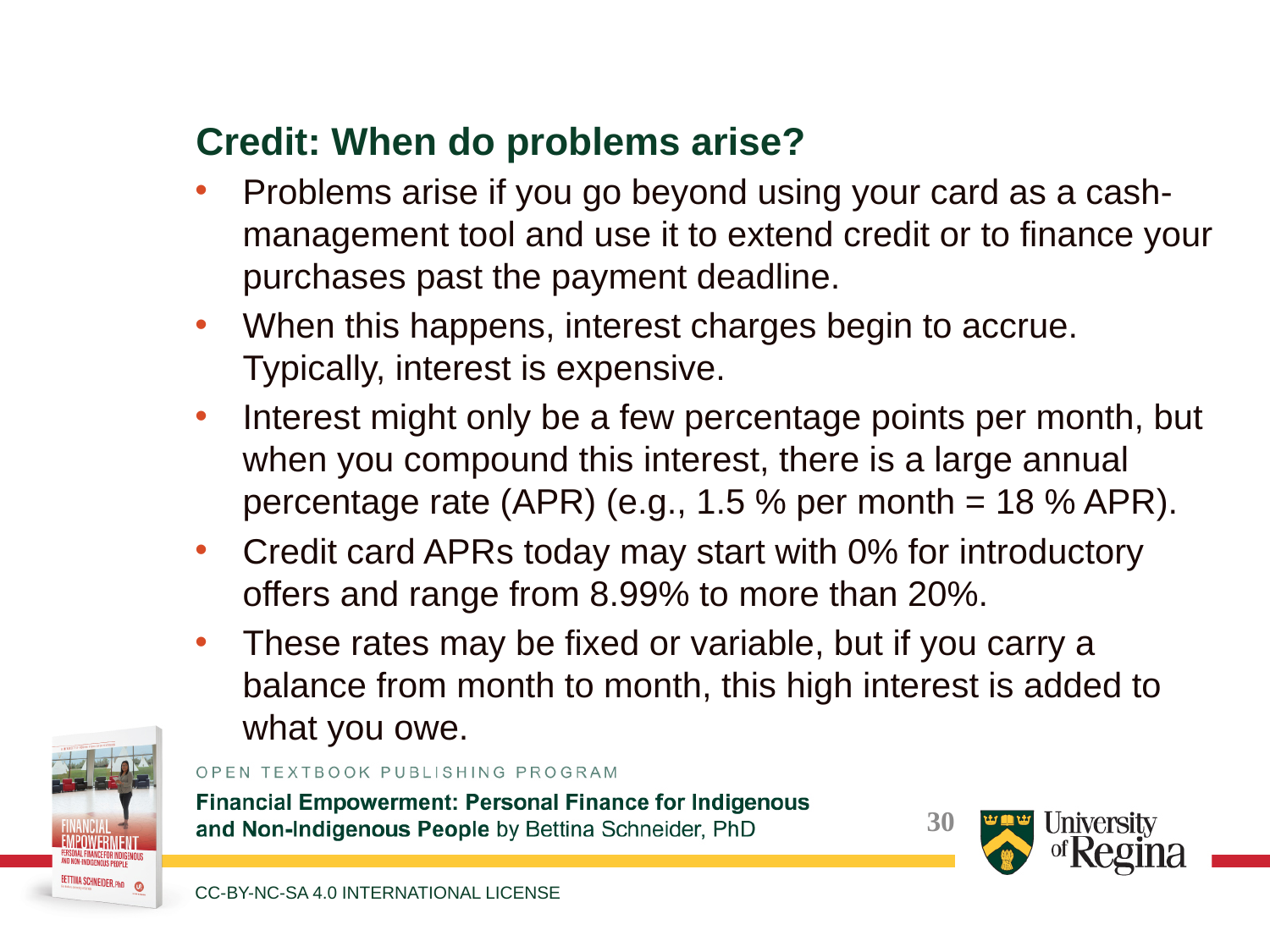

Credit: When do problems arise?
Problems arise if you go beyond using your card as a cash-management tool and use it to extend credit or to finance your purchases past the payment deadline.
When this happens, interest charges begin to accrue. Typically, interest is expensive.
Interest might only be a few percentage points per month, but when you compound this interest, there is a large annual percentage rate (APR) (e.g., 1.5 % per month = 18 % APR).
Credit card APRs today may start with 0% for introductory offers and range from 8.99% to more than 20%.
These rates may be fixed or variable, but if you carry a balance from month to month, this high interest is added to what you owe.

CC-BY-NC-SA 4.0 INTERNATIONAL LICENSE